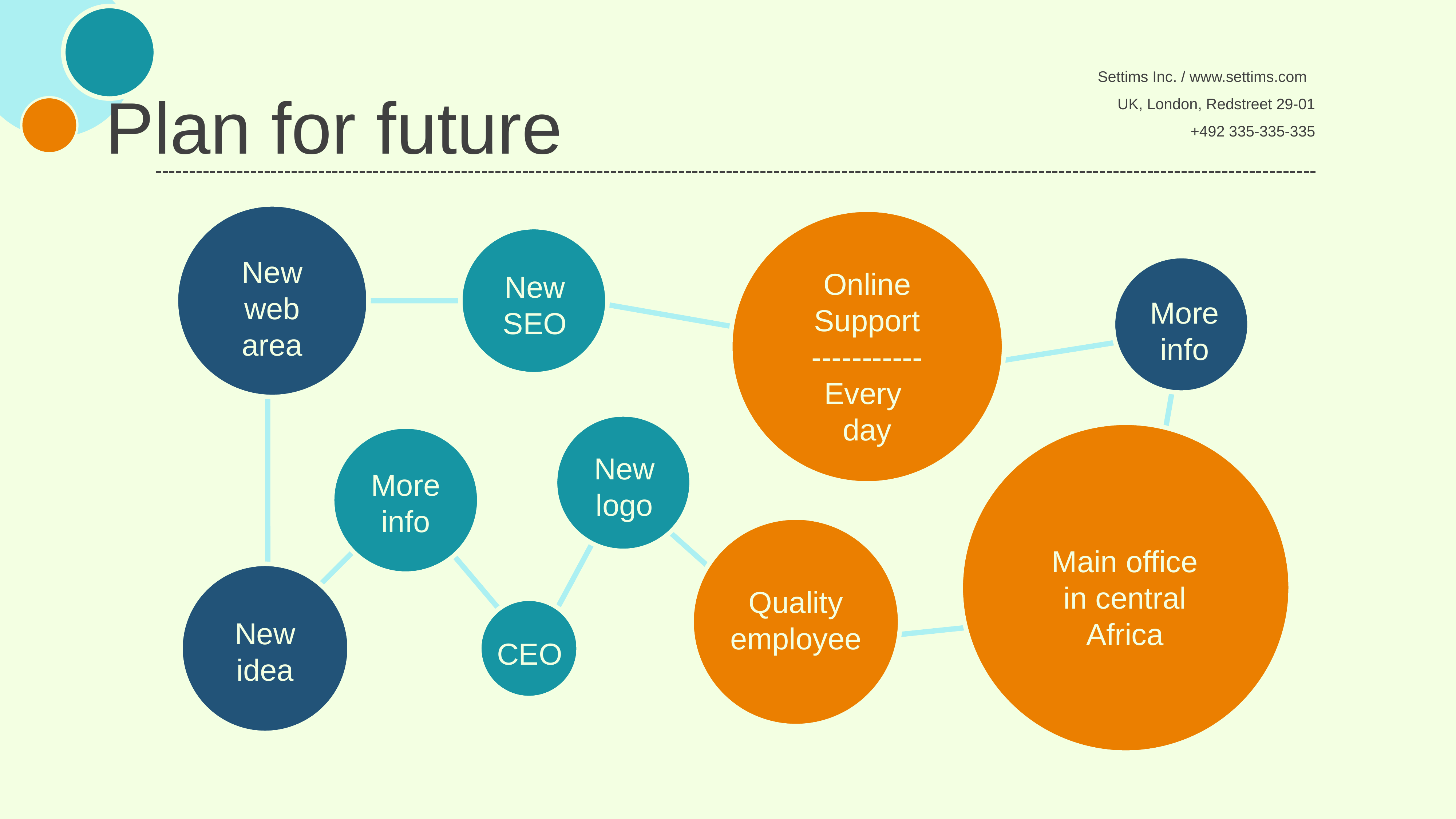

Settims Inc. / www.settims.com
UK, London, Redstreet 29-01
+492 335-335-335
Plan for future

New
web
area

Online
Support
-----------
Every
day
New
SEO
More
info

New
logo
More
info

Main office
in central
Africa

Quality
employee

New
idea

CEO